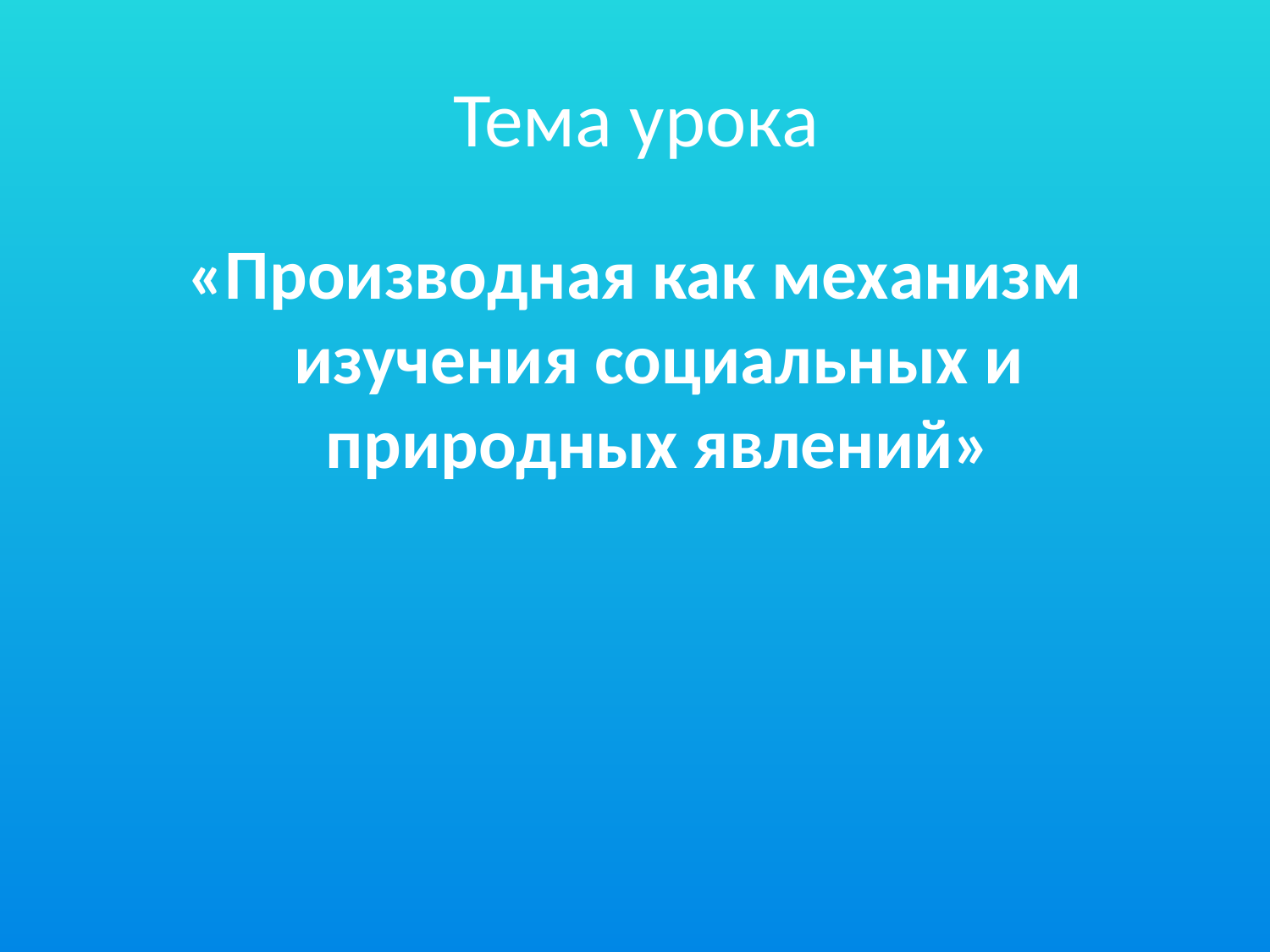

# Тема урока
«Производная как механизм изучения социальных и природных явлений»